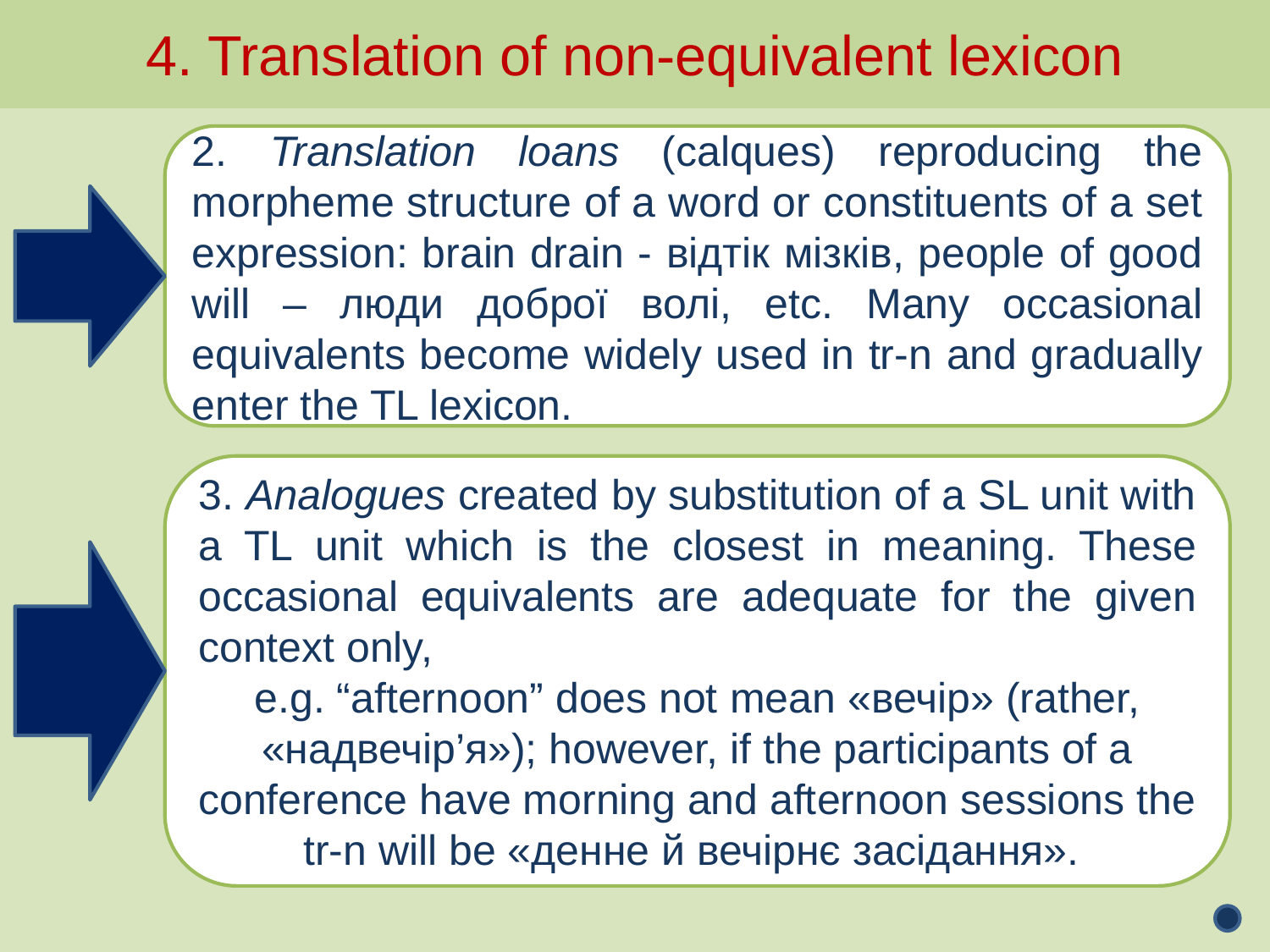

4. Translation of non-equivalent lexicon
2. Translation loans (calques) reproducing the morpheme structure of a word or constituents of a set expression: brain drain - відтік мізків, people of good will – люди доброї волі, etc. Many occasional equivalents become widely used in tr-n and gradually enter the TL lexicon.

3. Analogues created by substitution of a SL unit with a TL unit which is the closest in meaning. These occasional equivalents are adequate for the given context only,
e.g. “afternoon” does not mean «вечір» (rather, «надвечір’я»); however, if the participants of a conference have morning and afternoon sessions the tr-n will be «денне й вечірнє засідання».